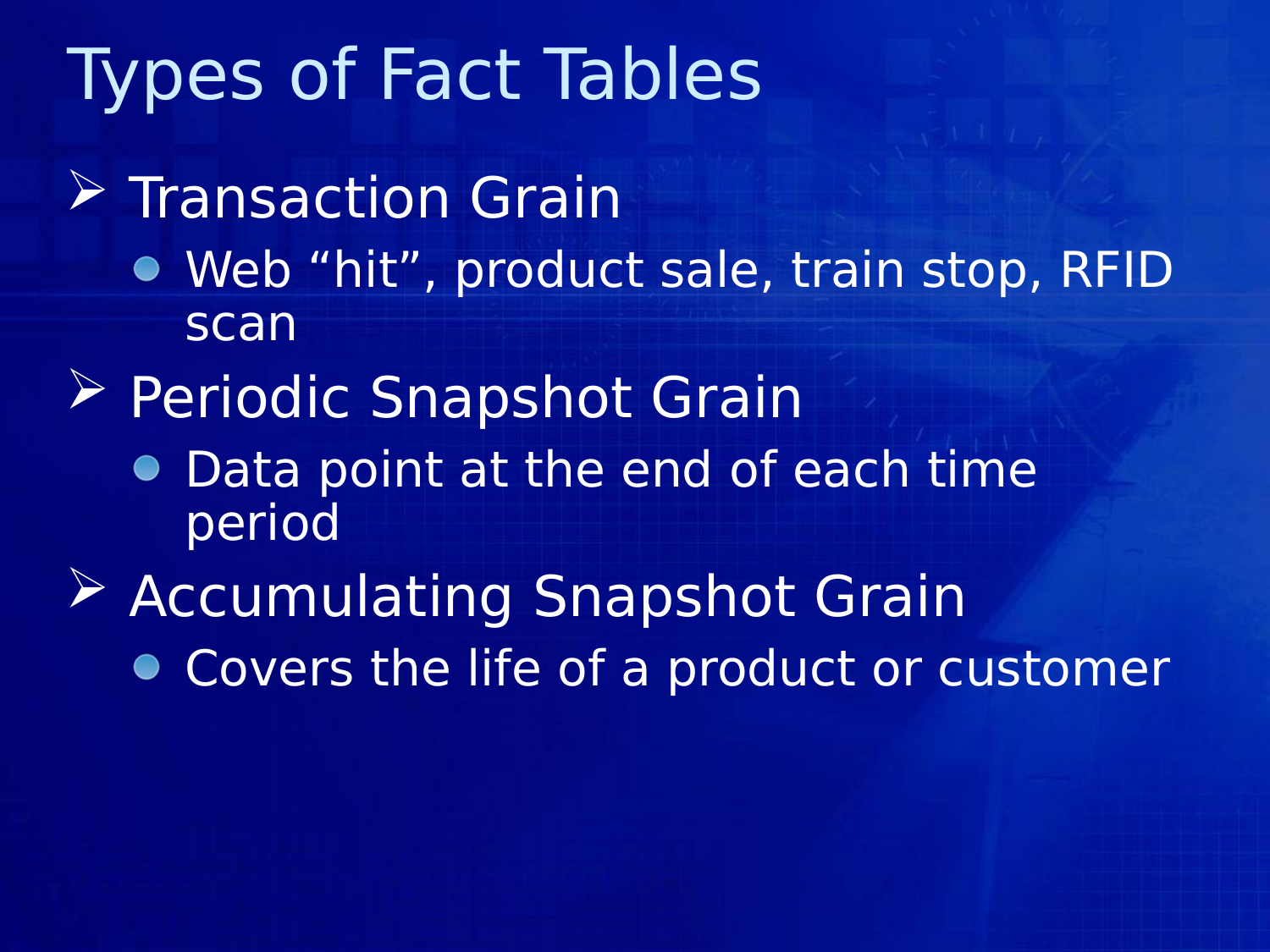

# Types of Fact Tables
Transaction Grain
Web “hit”, product sale, train stop, RFID scan
Periodic Snapshot Grain
Data point at the end of each time period
Accumulating Snapshot Grain
Covers the life of a product or customer